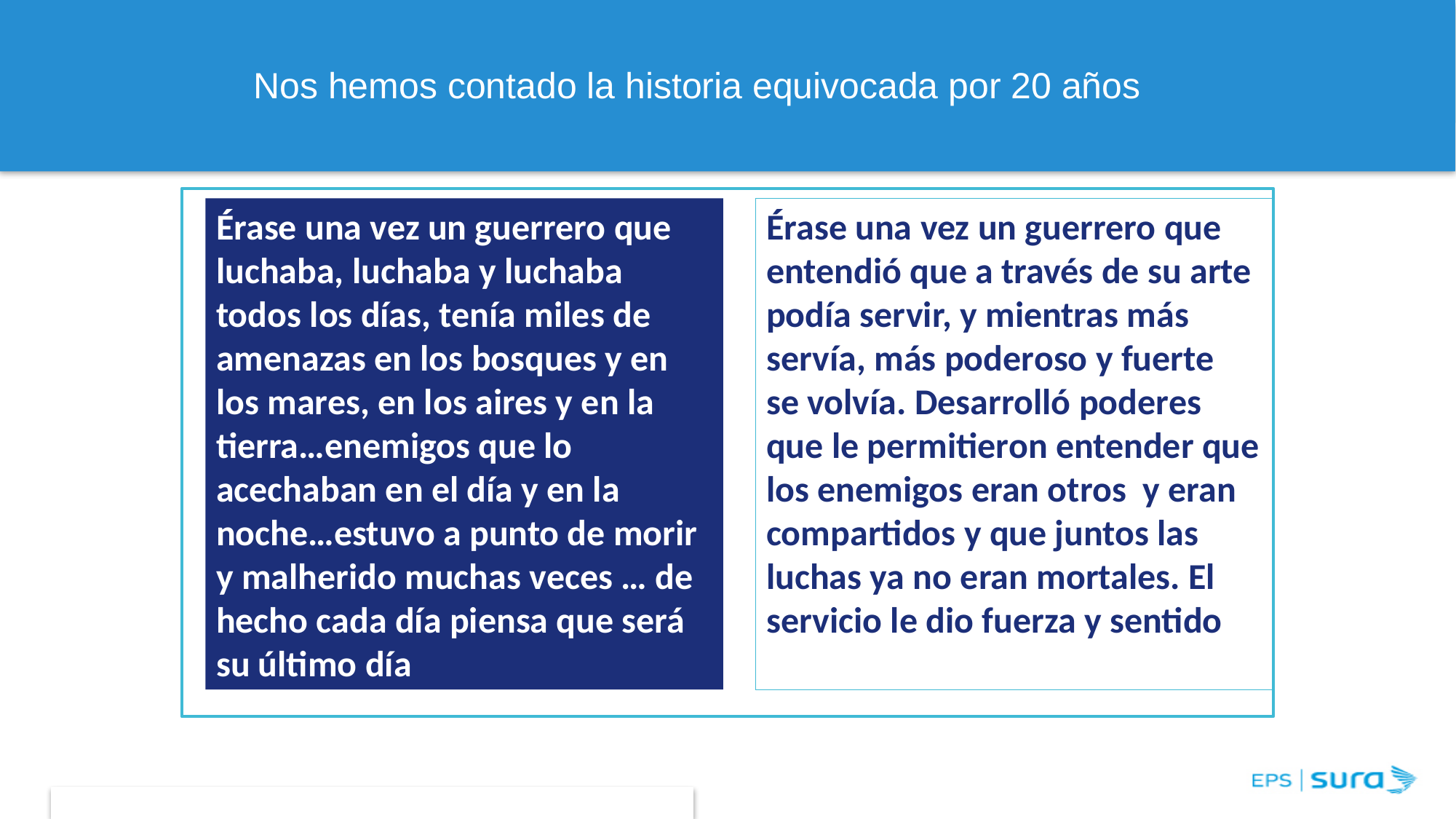

Nos hemos contado la historia equivocada por 20 años

Érase una vez un guerrero que entendió que a través de su arte podía servir, y mientras más servía, más poderoso y fuerte  se volvía. Desarrolló poderes que le permitieron entender que los enemigos eran otros  y eran compartidos y que juntos las luchas ya no eran mortales. El servicio le dio fuerza y sentido

Érase una vez un guerrero que luchaba, luchaba y luchaba todos los días, tenía miles de amenazas en los bosques y en los mares, en los aires y en la tierra…enemigos que lo acechaban en el día y en la noche…estuvo a punto de morir y malherido muchas veces … de hecho cada día piensa que será su último día